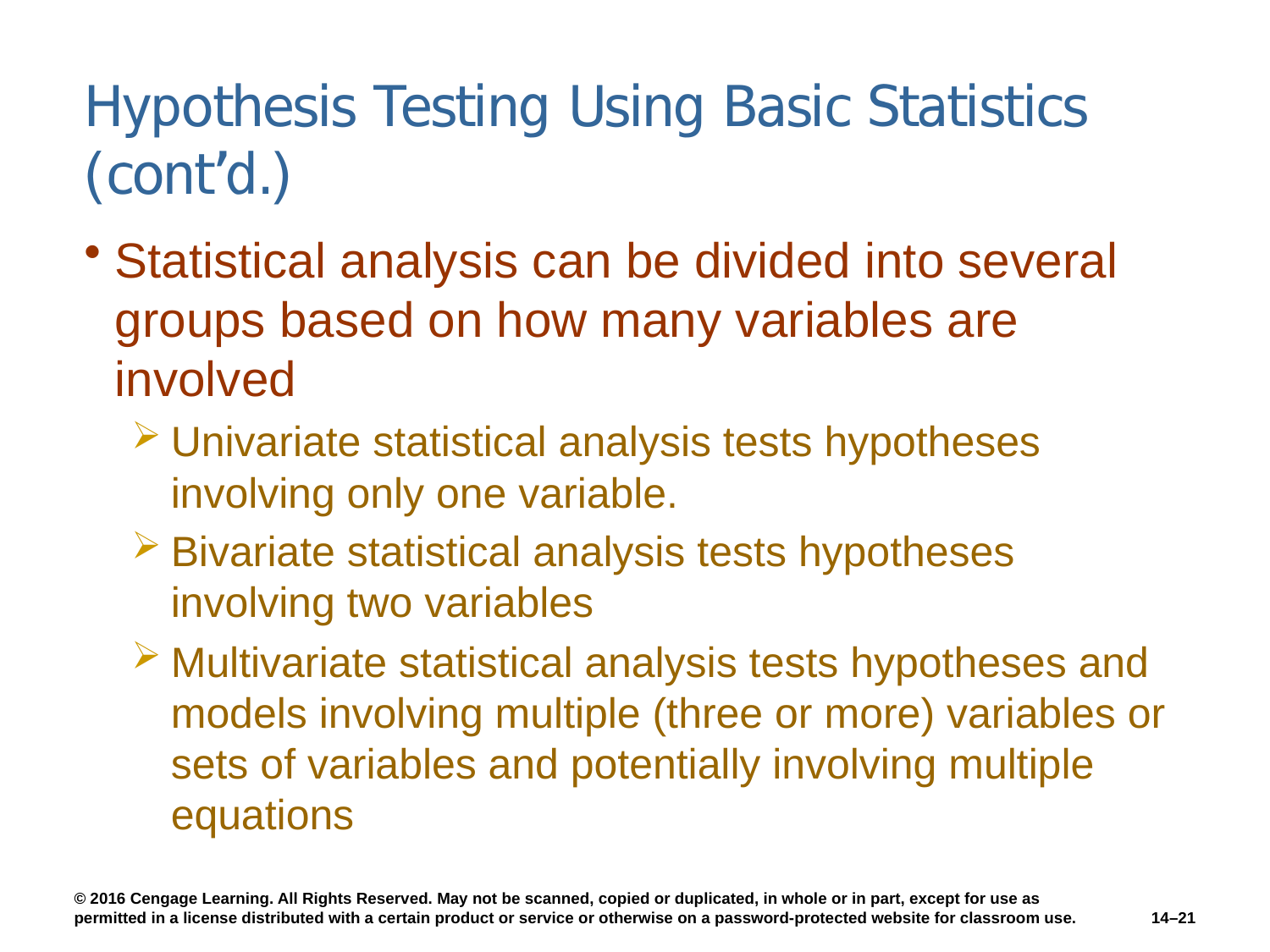

# Hypothesis Testing Using Basic Statistics (cont’d.)
Statistical analysis can be divided into several groups based on how many variables are involved
Univariate statistical analysis tests hypotheses involving only one variable.
Bivariate statistical analysis tests hypotheses involving two variables
Multivariate statistical analysis tests hypotheses and models involving multiple (three or more) variables or sets of variables and potentially involving multiple equations
14–21
© 2016 Cengage Learning. All Rights Reserved. May not be scanned, copied or duplicated, in whole or in part, except for use as permitted in a license distributed with a certain product or service or otherwise on a password-protected website for classroom use.